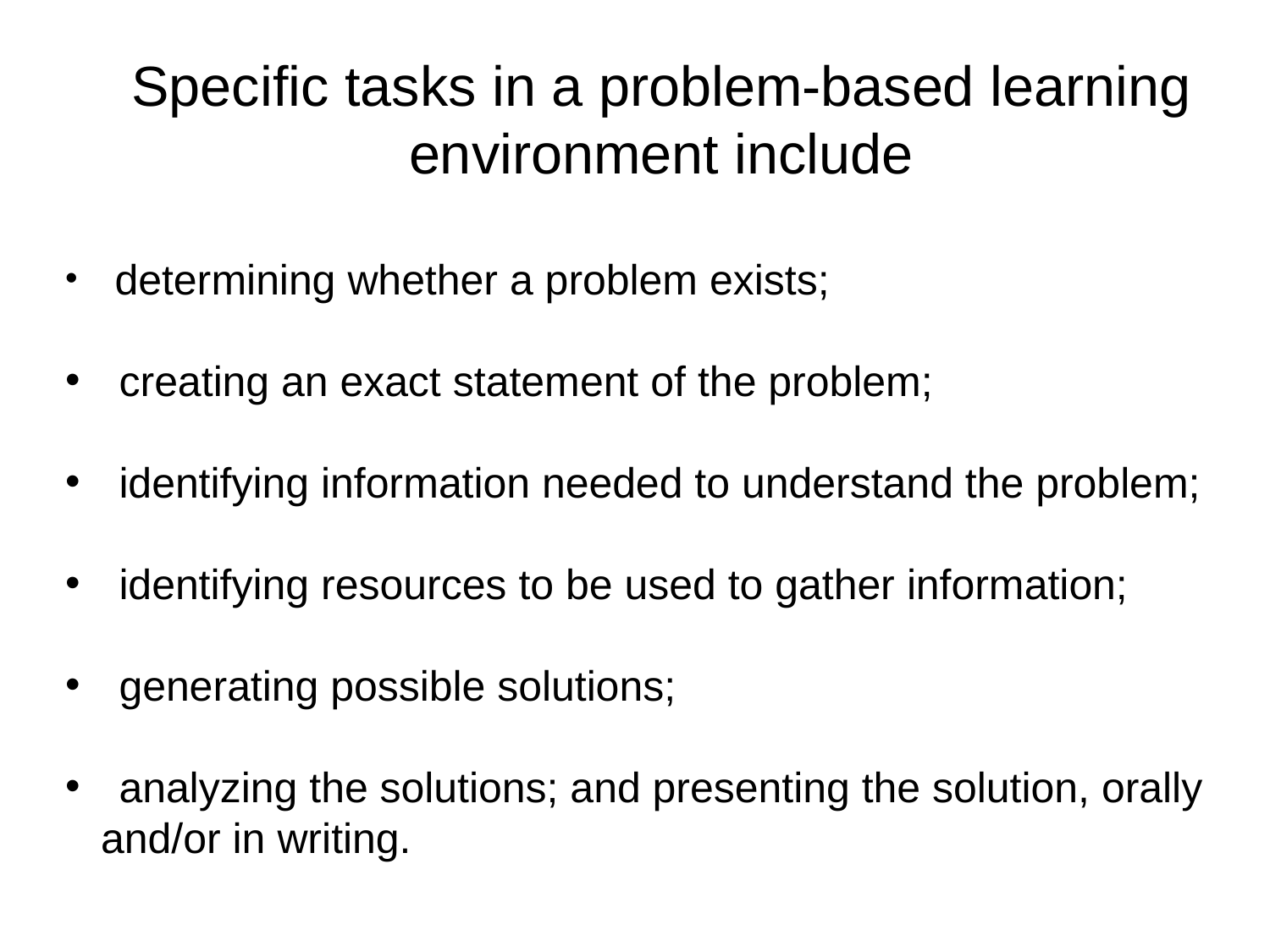

Specific tasks in a problem-based learning environment include

  determining whether a problem exists;

  creating an exact statement of the problem;

  identifying information needed to understand the problem;

  identifying resources to be used to gather information;

  generating possible solutions;

  analyzing the solutions; and presenting the solution, orally
   and/or in writing.